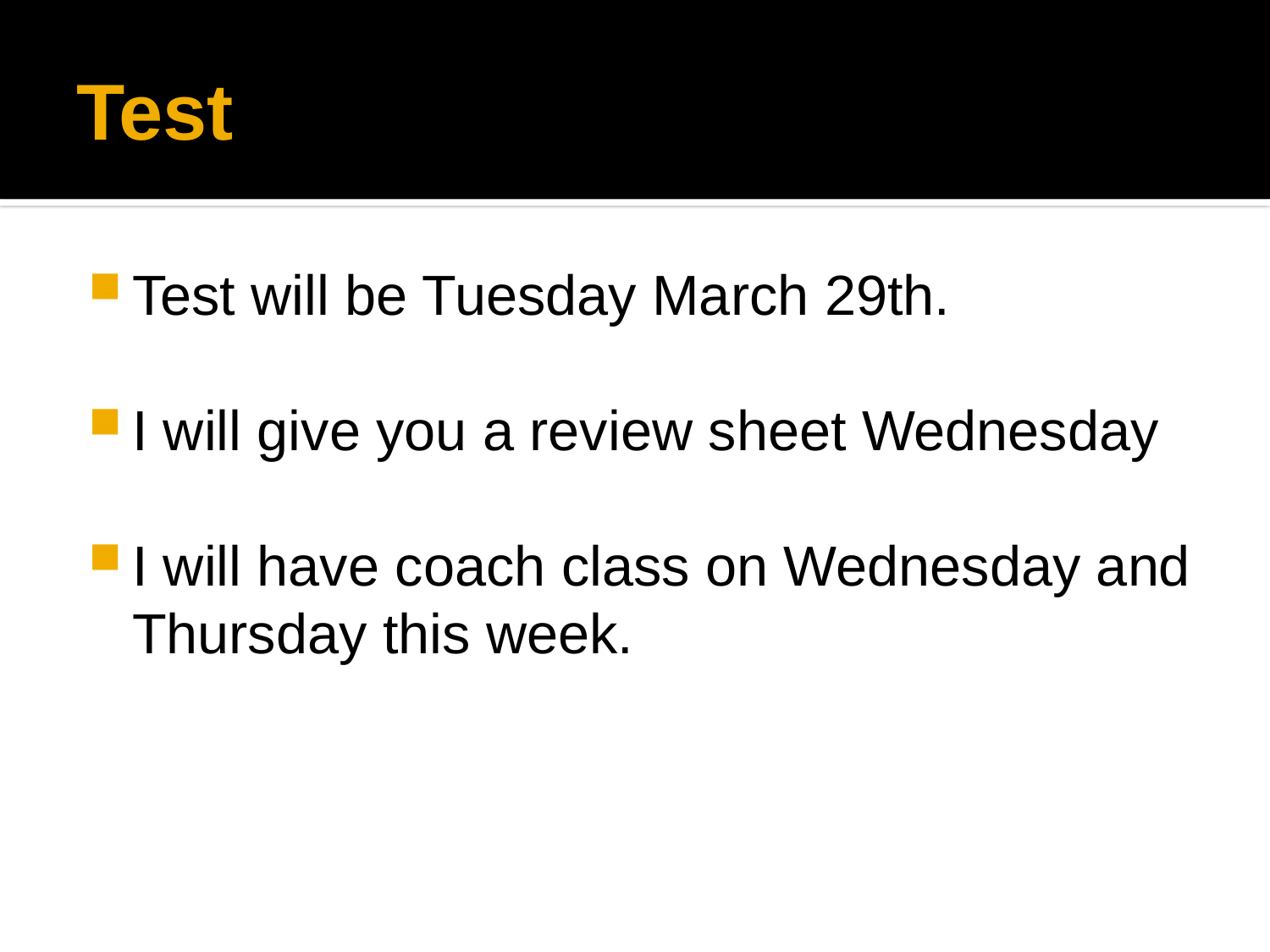

# Test
Test will be Tuesday March 29th.

I will give you a review sheet Wednesday

I will have coach class on Wednesday and Thursday this week.